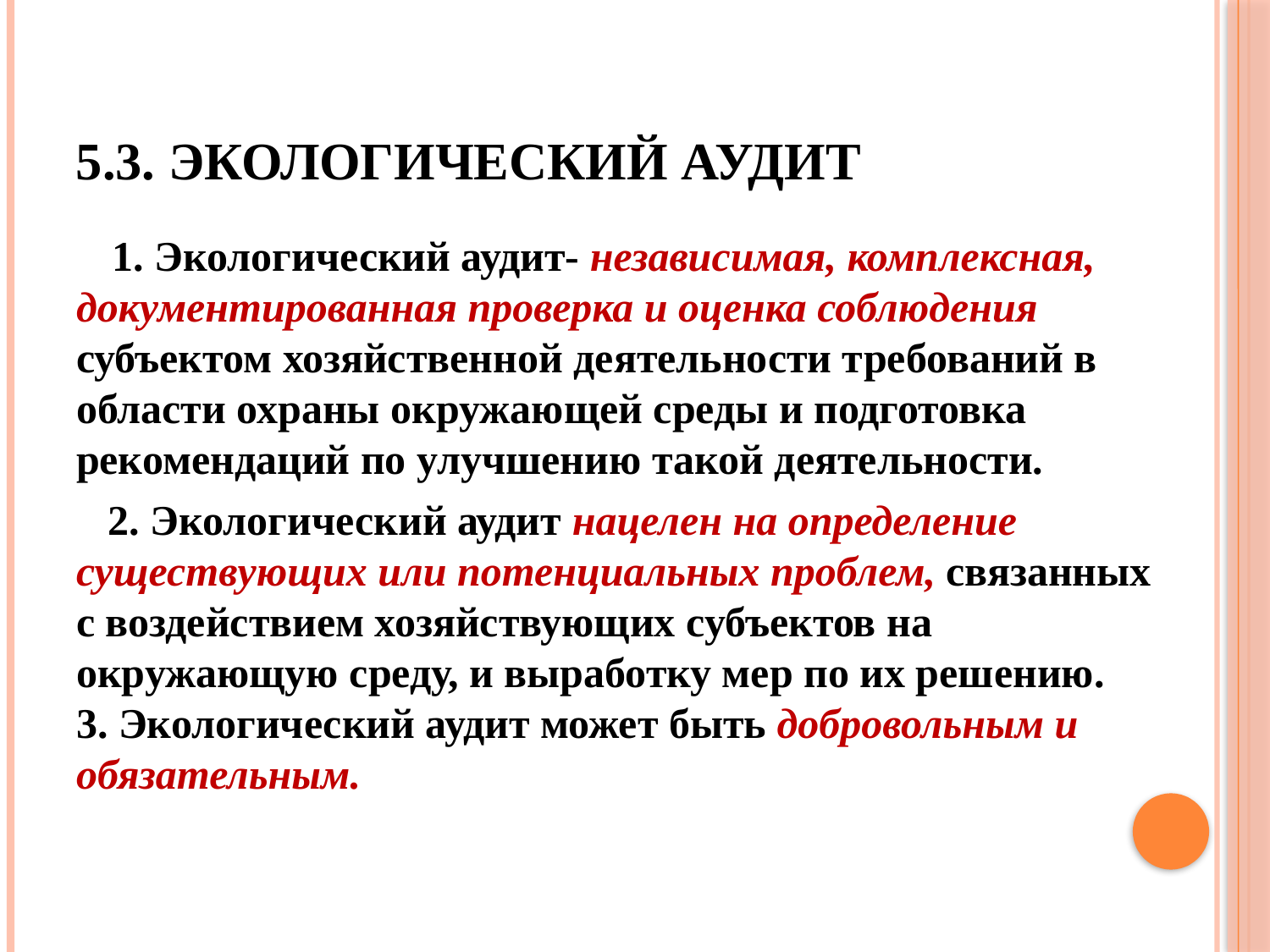

# 5.3. Экологический аудит
   1. Экологический аудит- независимая, комплексная, документированная проверка и оценка соблюдения субъектом хозяйственной деятельности требований в области охраны окружающей среды и подготовка рекомендаций по улучшению такой деятельности.
   2. Экологический аудит нацелен на определение существующих или потенциальных проблем, связанных с воздействием хозяйствующих субъектов на окружающую среду, и выработку мер по их решению.  3. Экологический аудит может быть добровольным и обязательным.